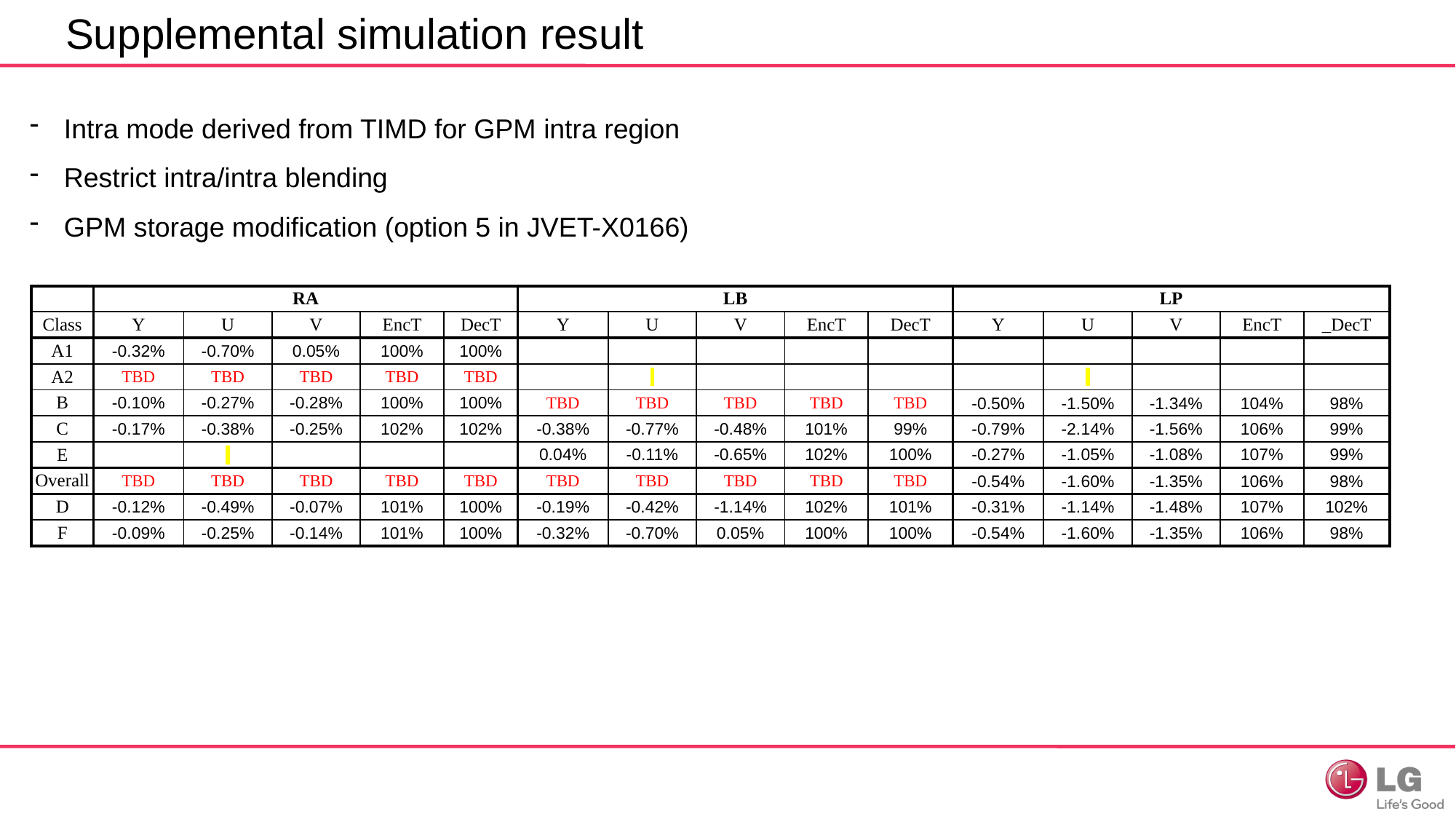

Supplemental simulation result
Intra mode derived from TIMD for GPM intra region
Restrict intra/intra blending
GPM storage modification (option 5 in JVET-X0166)
|  | RA |  |  |  |  | LB |  |  |  |  | LP |  |  |  |  |
| --- | --- | --- | --- | --- | --- | --- | --- | --- | --- | --- | --- | --- | --- | --- | --- |
| Class | Y | U | V | EncT | DecT | Y | U | V | EncT | DecT | Y | U | V | EncT | \_DecT |
| A1 | -0.32% | -0.70% | 0.05% | 100% | 100% |  |  |  |  |  |  |  |  |  |  |
| A2 | TBD | TBD | TBD | TBD | TBD |  |  |  |  |  |  |  |  |  |  |
| B | -0.10% | -0.27% | -0.28% | 100% | 100% | TBD | TBD | TBD | TBD | TBD | -0.50% | -1.50% | -1.34% | 104% | 98% |
| C | -0.17% | -0.38% | -0.25% | 102% | 102% | -0.38% | -0.77% | -0.48% | 101% | 99% | -0.79% | -2.14% | -1.56% | 106% | 99% |
| E |  |  |  |  |  | 0.04% | -0.11% | -0.65% | 102% | 100% | -0.27% | -1.05% | -1.08% | 107% | 99% |
| Overall | TBD | TBD | TBD | TBD | TBD | TBD | TBD | TBD | TBD | TBD | -0.54% | -1.60% | -1.35% | 106% | 98% |
| D | -0.12% | -0.49% | -0.07% | 101% | 100% | -0.19% | -0.42% | -1.14% | 102% | 101% | -0.31% | -1.14% | -1.48% | 107% | 102% |
| F | -0.09% | -0.25% | -0.14% | 101% | 100% | -0.32% | -0.70% | 0.05% | 100% | 100% | -0.54% | -1.60% | -1.35% | 106% | 98% |